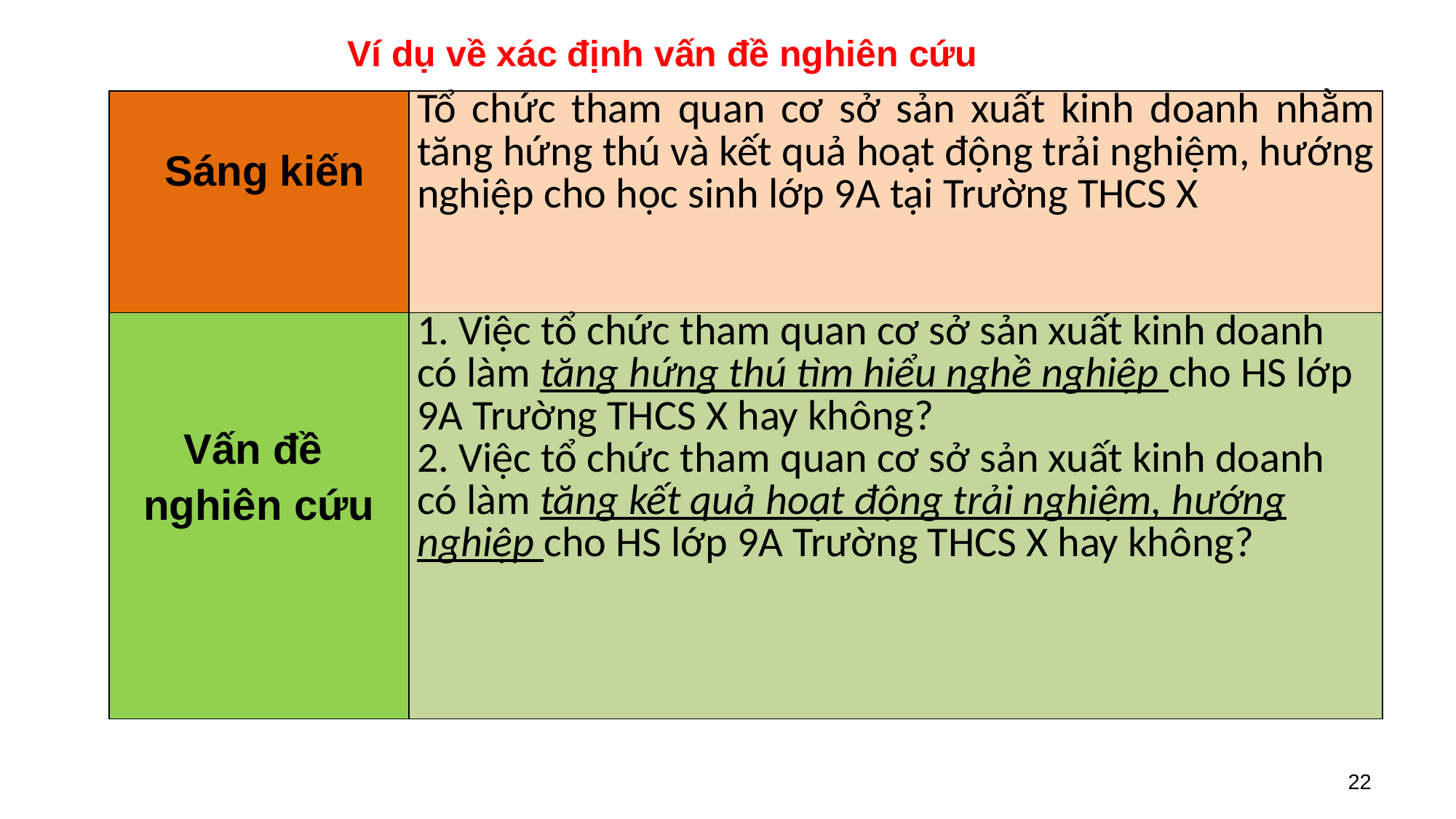

Ví dụ về xác định vấn đề nghiên cứu

| Sáng kiến | Tổ chức tham quan cơ sở sản xuất kinh doanh nhằm tăng hứng thú và kết quả hoạt động trải nghiệm, hướng nghiệp cho học sinh lớp 9A tại Trường THCS X |
| --- | --- |
| Vấn đề nghiên cứu | 1. Việc tổ chức tham quan cơ sở sản xuất kinh doanh có làm tăng hứng thú tìm hiểu nghề nghiệp cho HS lớp 9A Trường THCS X hay không? 2. Việc tổ chức tham quan cơ sở sản xuất kinh doanh có làm tăng kết quả hoạt động trải nghiệm, hướng nghiệp cho HS lớp 9A Trường THCS X hay không? |
22